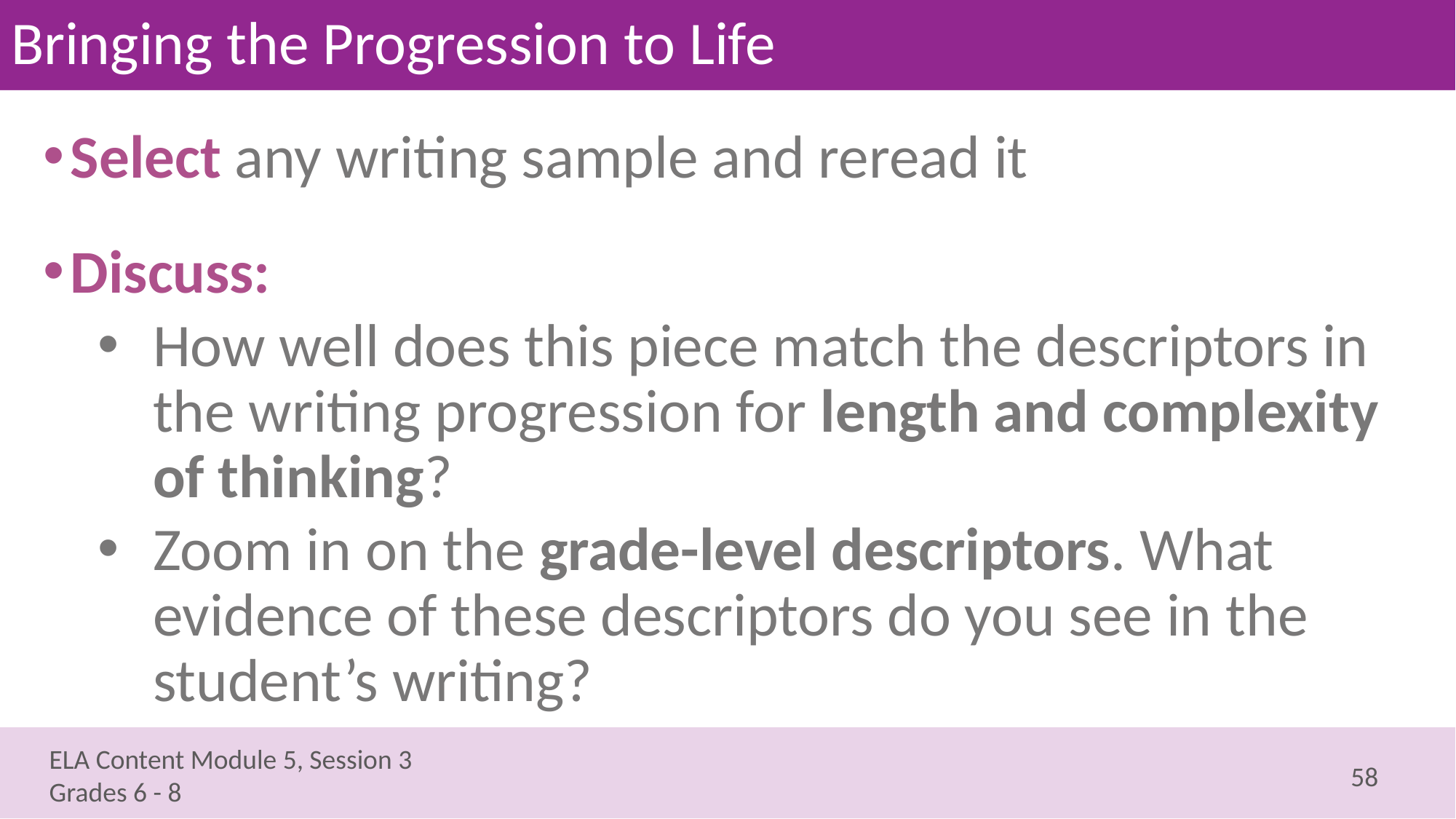

# Bringing the Progression to Life
Select any writing sample and reread it

Discuss:
How well does this piece match the descriptors in the writing progression for length and complexity of thinking?
Zoom in on the grade-level descriptors. What evidence of these descriptors do you see in the student’s writing?

58